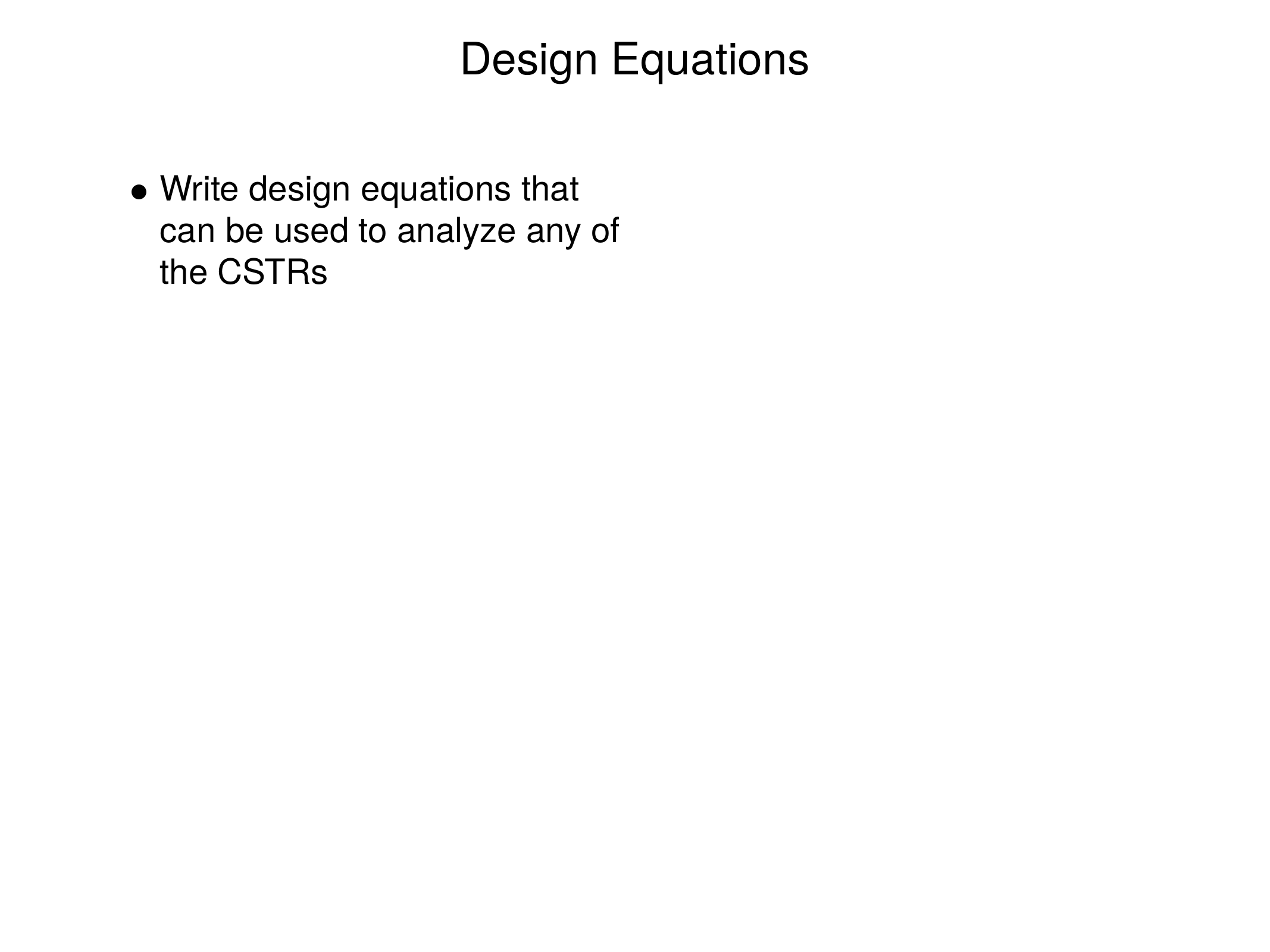

# Design Equations
Write design equations that can be used to analyze any of the CSTRs